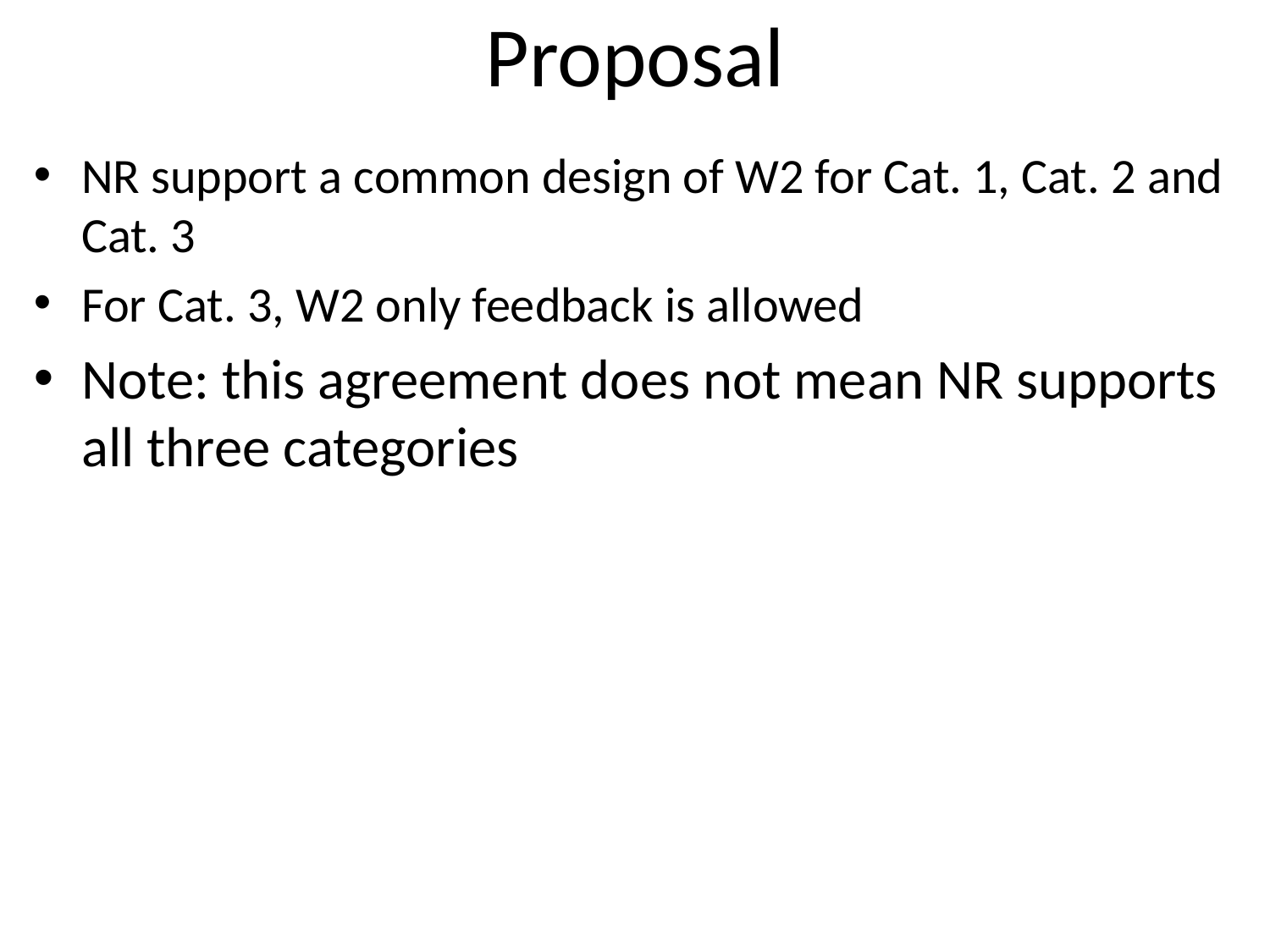

# Proposal

NR support a common design of W2 for Cat. 1, Cat. 2 and Cat. 3
For Cat. 3, W2 only feedback is allowed
Note: this agreement does not mean NR supports all three categories